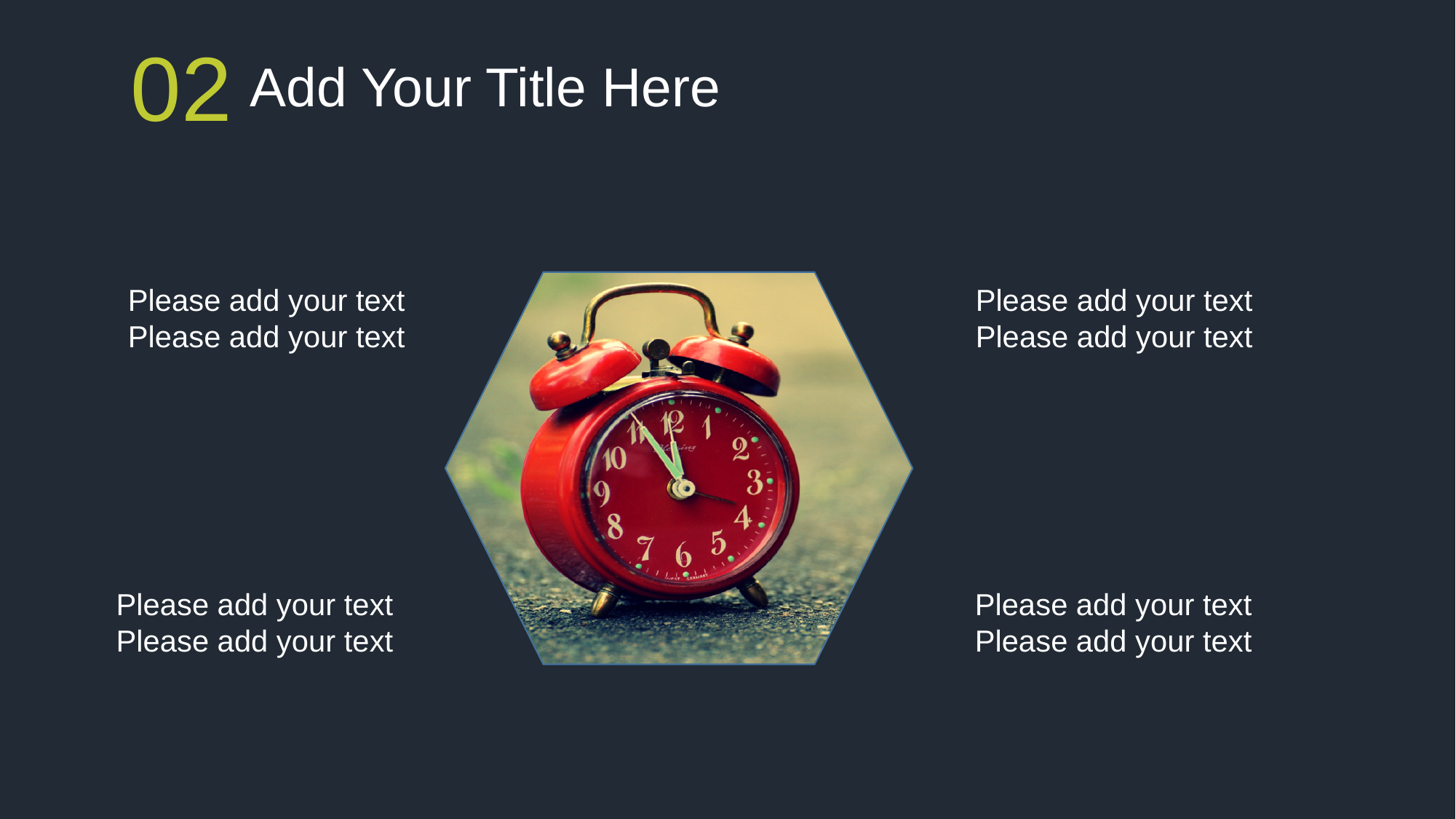

02
Add Your Title Here

Please add your text
Please add your text
Please add your text
Please add your text
Please add your text
Please add your text
Please add your text
Please add your text